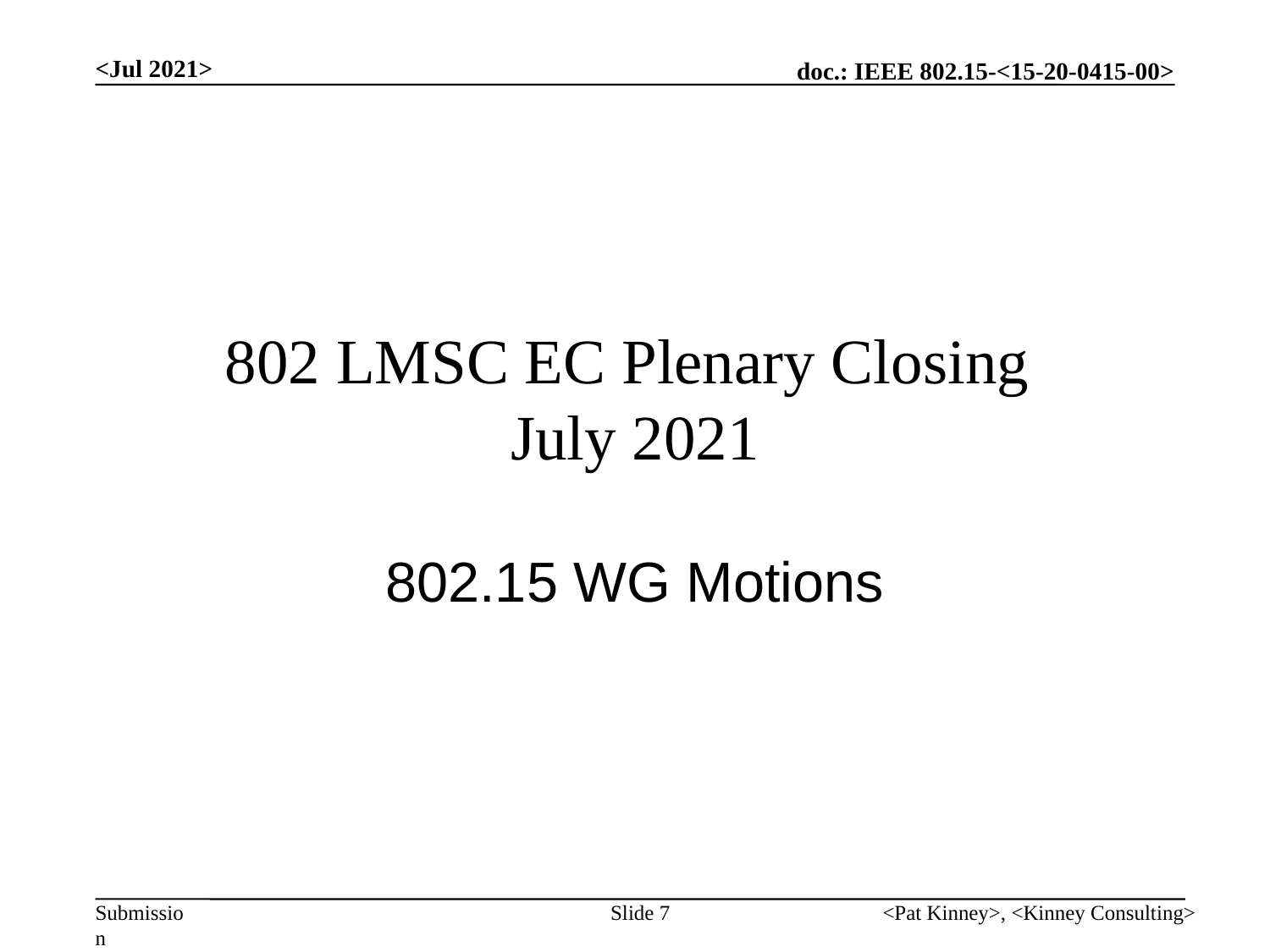

<Jul 2021>
# 802 LMSC EC Plenary Closing July 2021
802.15 WG Motions
Slide 7
<Pat Kinney>, <Kinney Consulting>